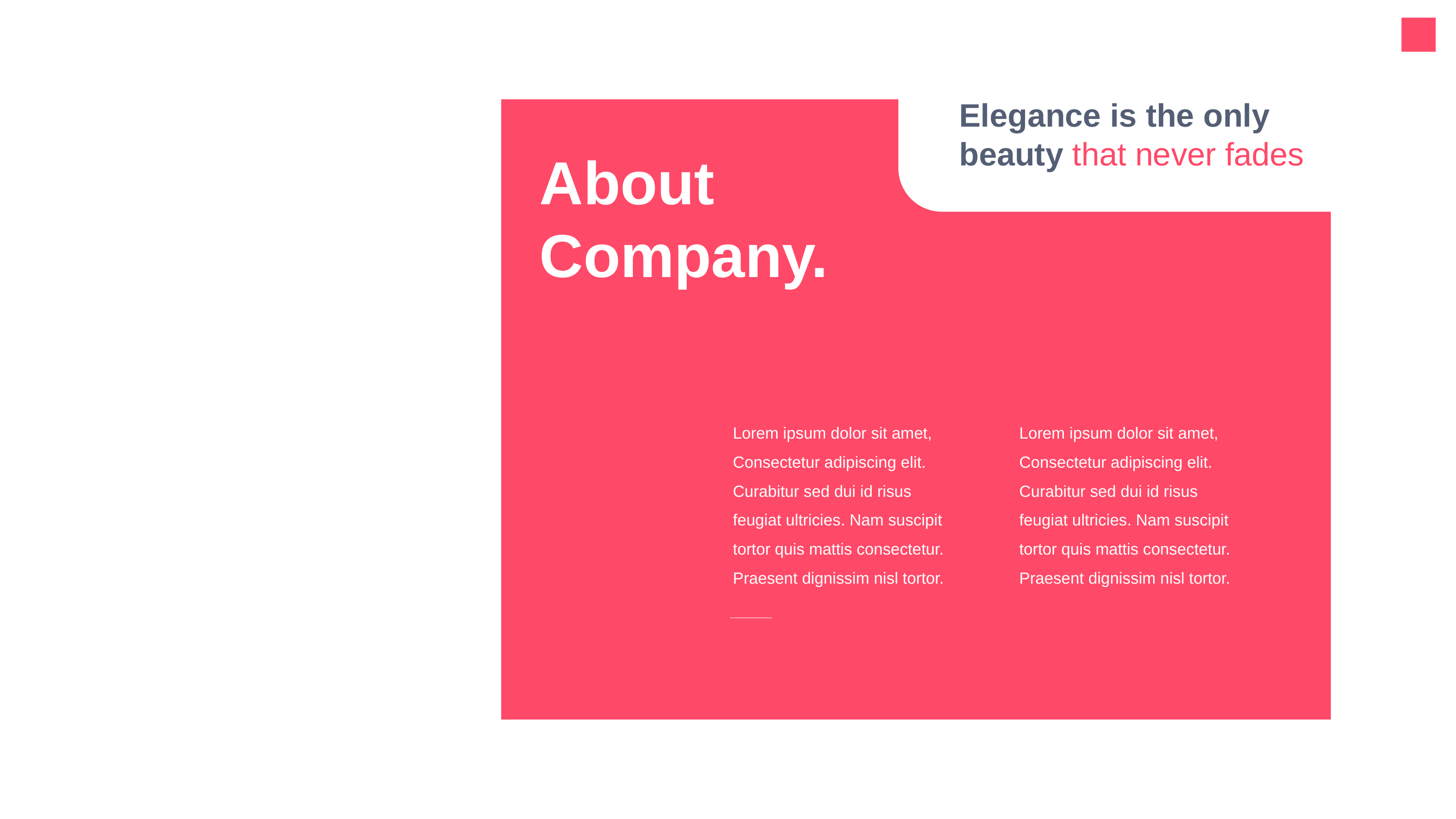

Elegance is the only
beauty that never fades

About
Company.
Lorem ipsum dolor sit amet,
Consectetur adipiscing elit.
Curabitur sed dui id risus
feugiat ultricies. Nam suscipit
tortor quis mattis consectetur.
Praesent dignissim nisl tortor.
Lorem ipsum dolor sit amet,
Consectetur adipiscing elit.
Curabitur sed dui id risus
feugiat ultricies. Nam suscipit
tortor quis mattis consectetur.
Praesent dignissim nisl tortor.